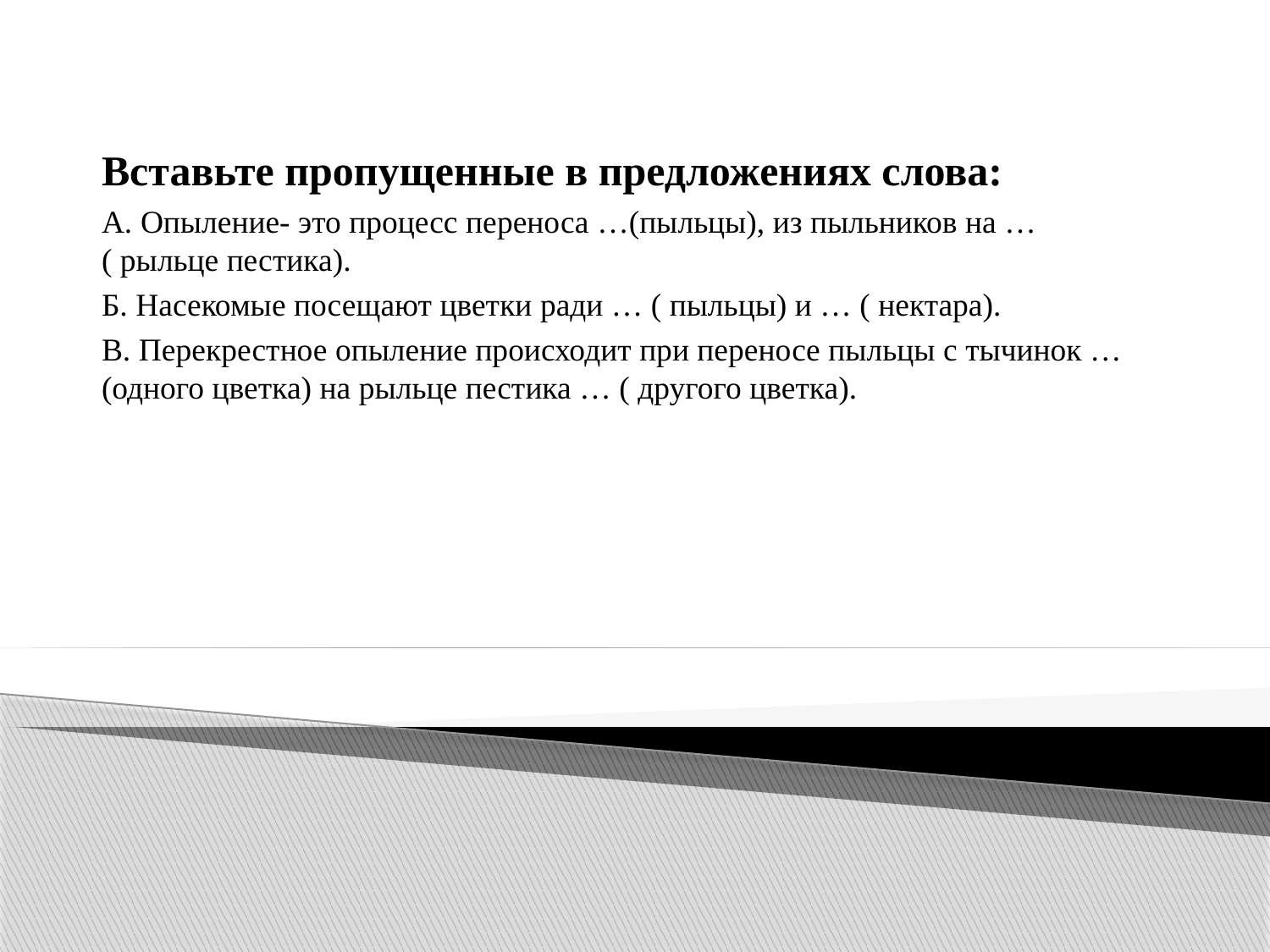

Вставьте пропущенные в предложениях слова:
А. Опыление- это процесс переноса …(пыльцы), из пыльников на … ( рыльце пестика).
Б. Насекомые посещают цветки ради … ( пыльцы) и … ( нектара).
В. Перекрестное опыление происходит при переносе пыльцы с тычинок … (одного цветка) на рыльце пестика … ( другого цветка).